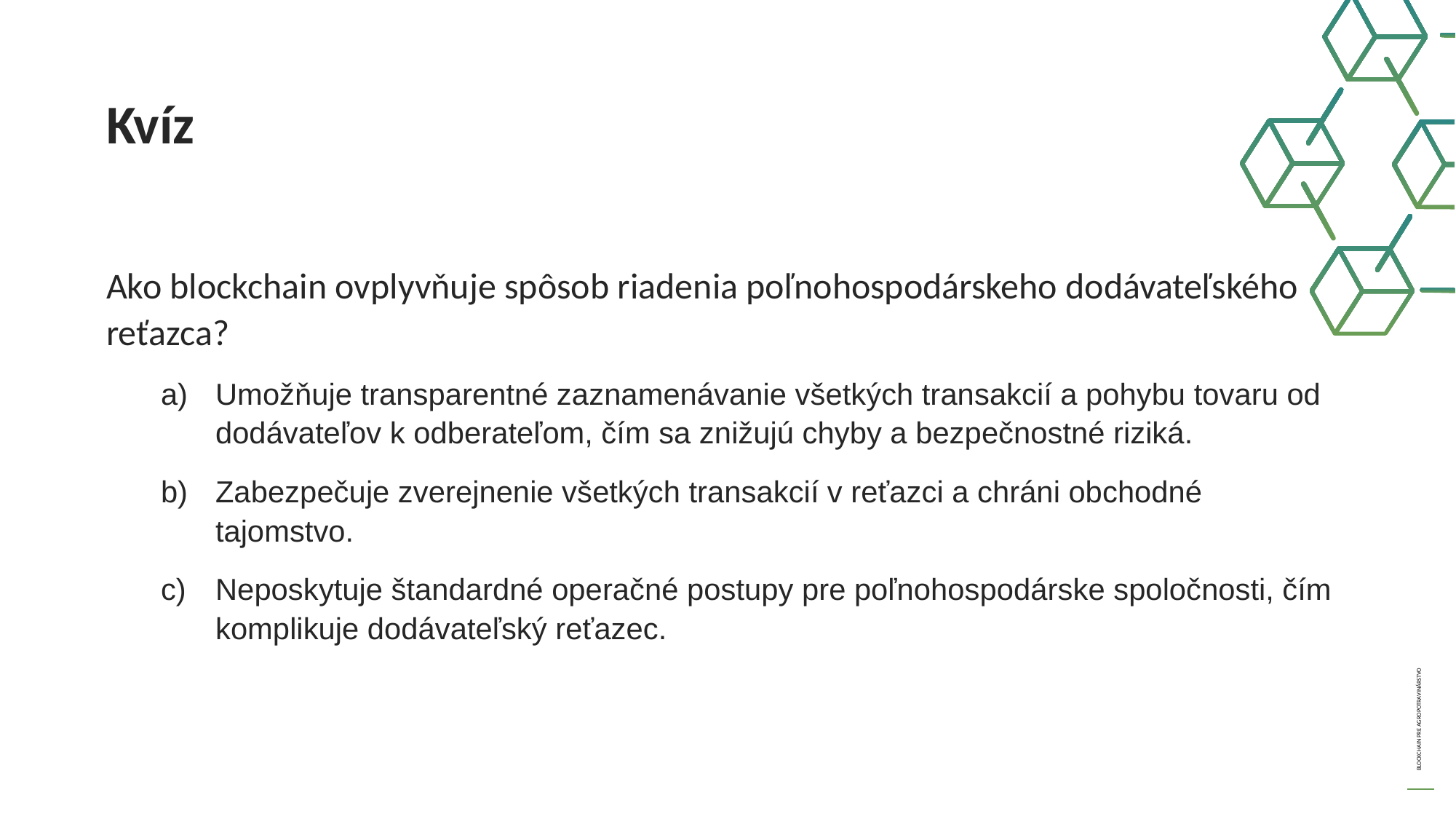

Kvíz
Ako blockchain ovplyvňuje spôsob riadenia poľnohospodárskeho dodávateľského reťazca?
Umožňuje transparentné zaznamenávanie všetkých transakcií a pohybu tovaru od dodávateľov k odberateľom, čím sa znižujú chyby a bezpečnostné riziká.
Zabezpečuje zverejnenie všetkých transakcií v reťazci a chráni obchodné tajomstvo.
Neposkytuje štandardné operačné postupy pre poľnohospodárske spoločnosti, čím komplikuje dodávateľský reťazec.